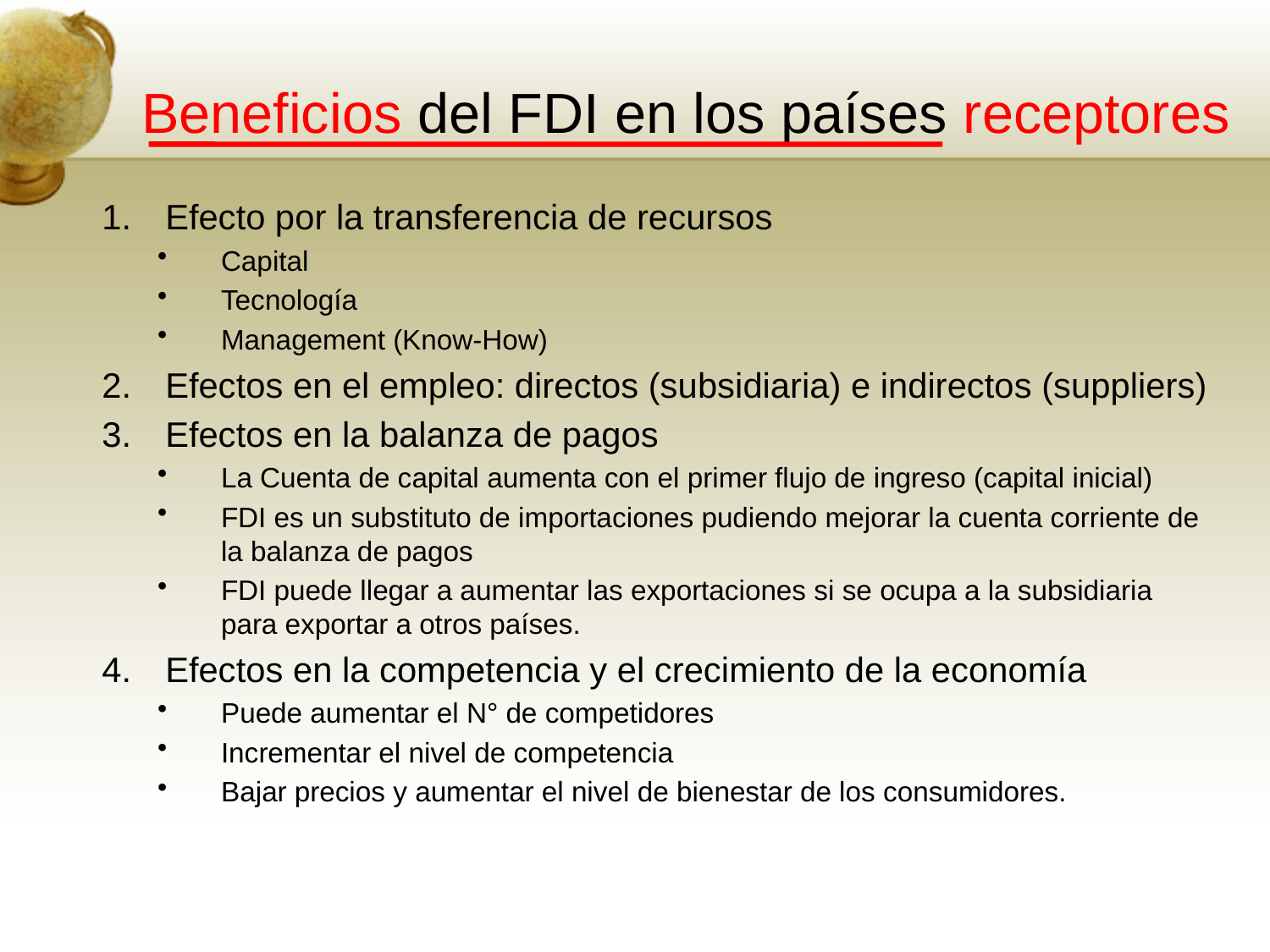

# Beneficios del FDI en los países receptores

Efecto por la transferencia de recursos
Capital
Tecnología
Management (Know-How)
Efectos en el empleo: directos (subsidiaria) e indirectos (suppliers)
Efectos en la balanza de pagos
La Cuenta de capital aumenta con el primer flujo de ingreso (capital inicial)
FDI es un substituto de importaciones pudiendo mejorar la cuenta corriente de la balanza de pagos
FDI puede llegar a aumentar las exportaciones si se ocupa a la subsidiaria para exportar a otros países.
Efectos en la competencia y el crecimiento de la economía
Puede aumentar el N° de competidores
Incrementar el nivel de competencia
Bajar precios y aumentar el nivel de bienestar de los consumidores.